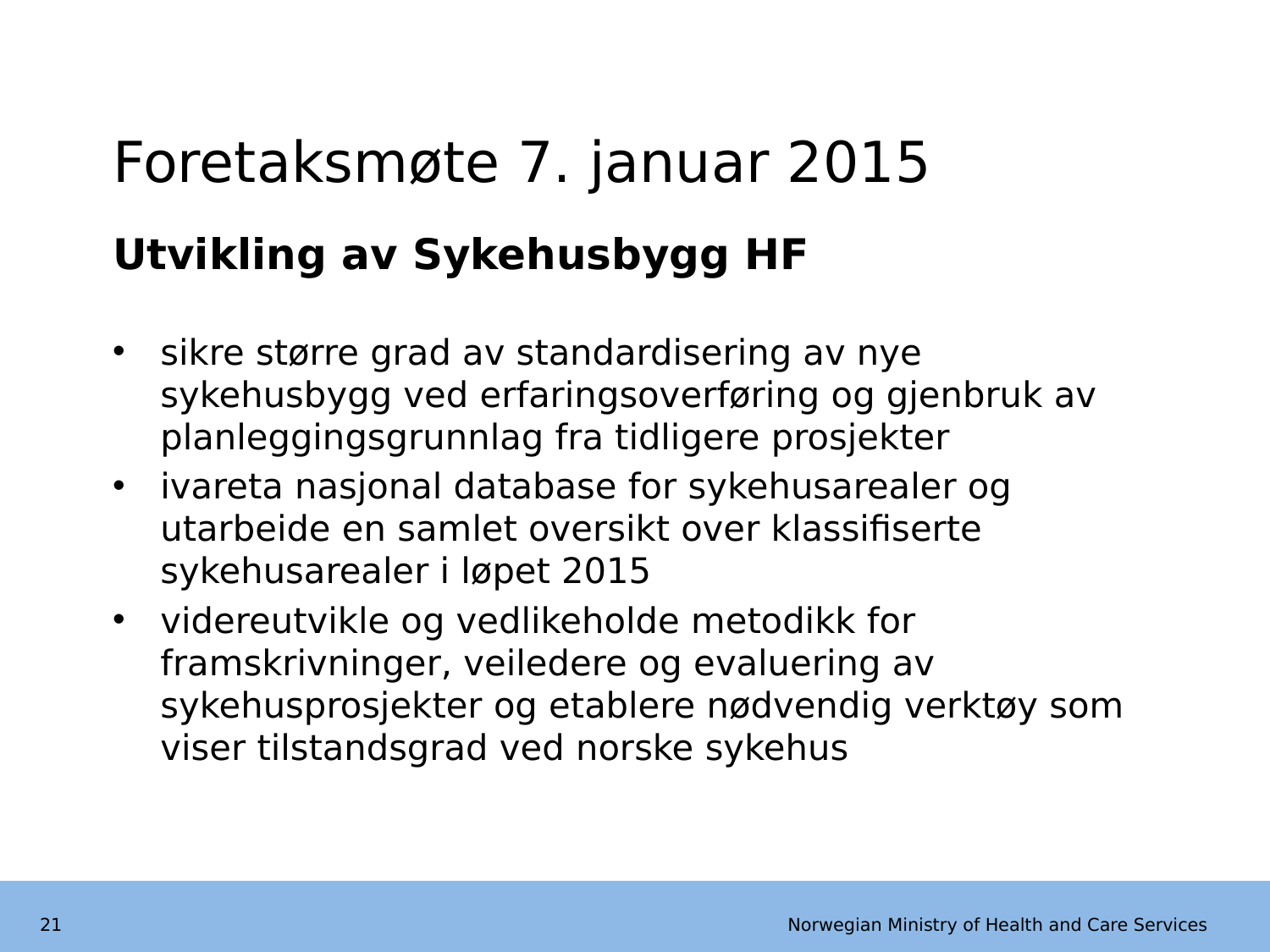

# Foretaksmøte 7. januar 2015
Utvikling av Sykehusbygg HF

sikre større grad av standardisering av nye sykehusbygg ved erfaringsoverføring og gjenbruk av planleggingsgrunnlag fra tidligere prosjekter
ivareta nasjonal database for sykehusarealer og utarbeide en samlet oversikt over klassifiserte sykehusarealer i løpet 2015
videreutvikle og vedlikeholde metodikk for framskrivninger, veiledere og evaluering av sykehusprosjekter og etablere nødvendig verktøy som viser tilstandsgrad ved norske sykehus

21